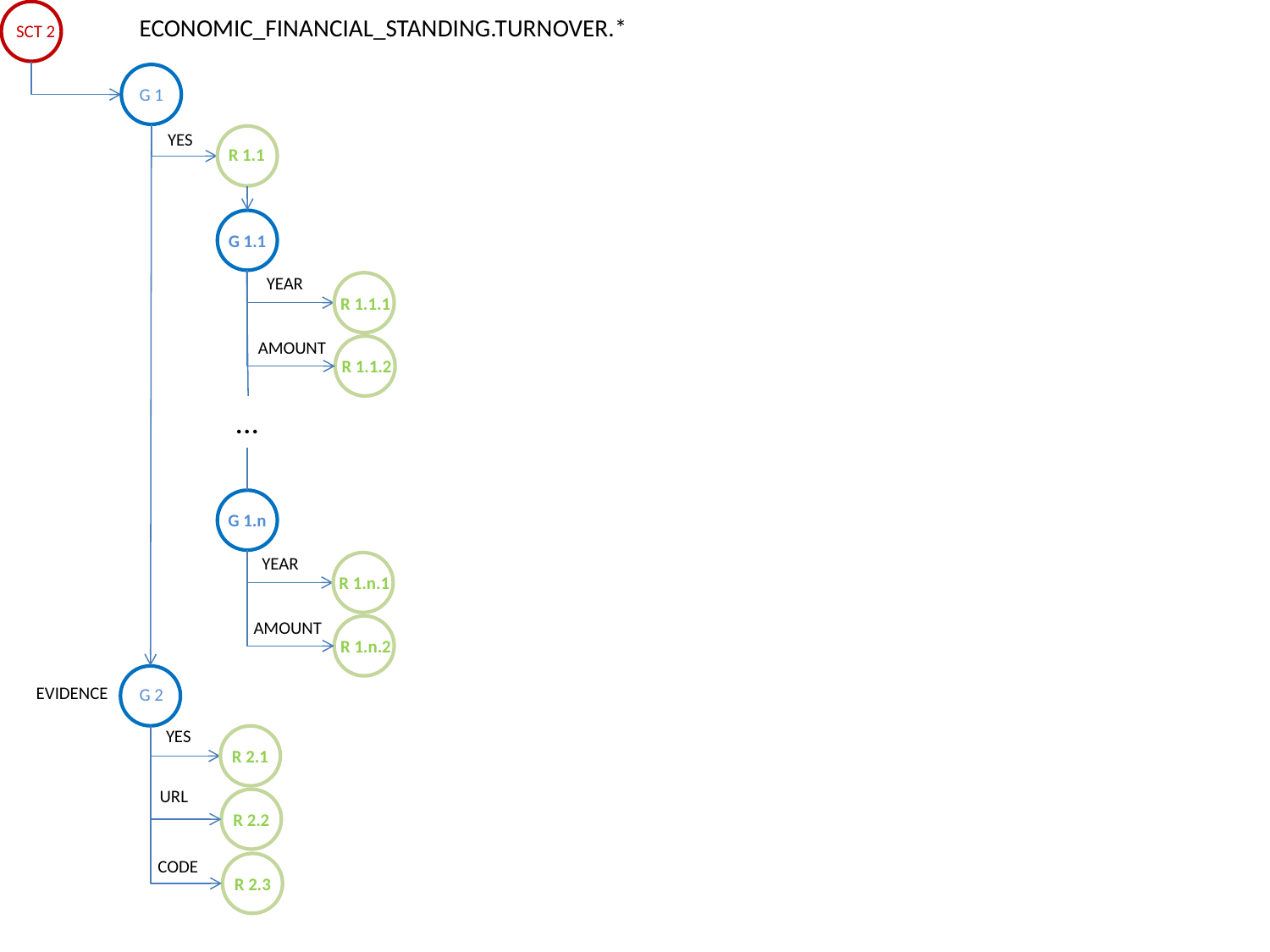

ECONOMIC_FINANCIAL_STANDING.TURNOVER.*
SCT 2

G 1
YES

R 1.1

G 1.1
YEAR

R 1.1.1
AMOUNT

R 1.1.2
...

G 1.n
YEAR

R 1.n.1
AMOUNT

R 1.n.2

EVIDENCE
G 2
YES

R 2.1
URL

R 2.2
CODE

R 2.3